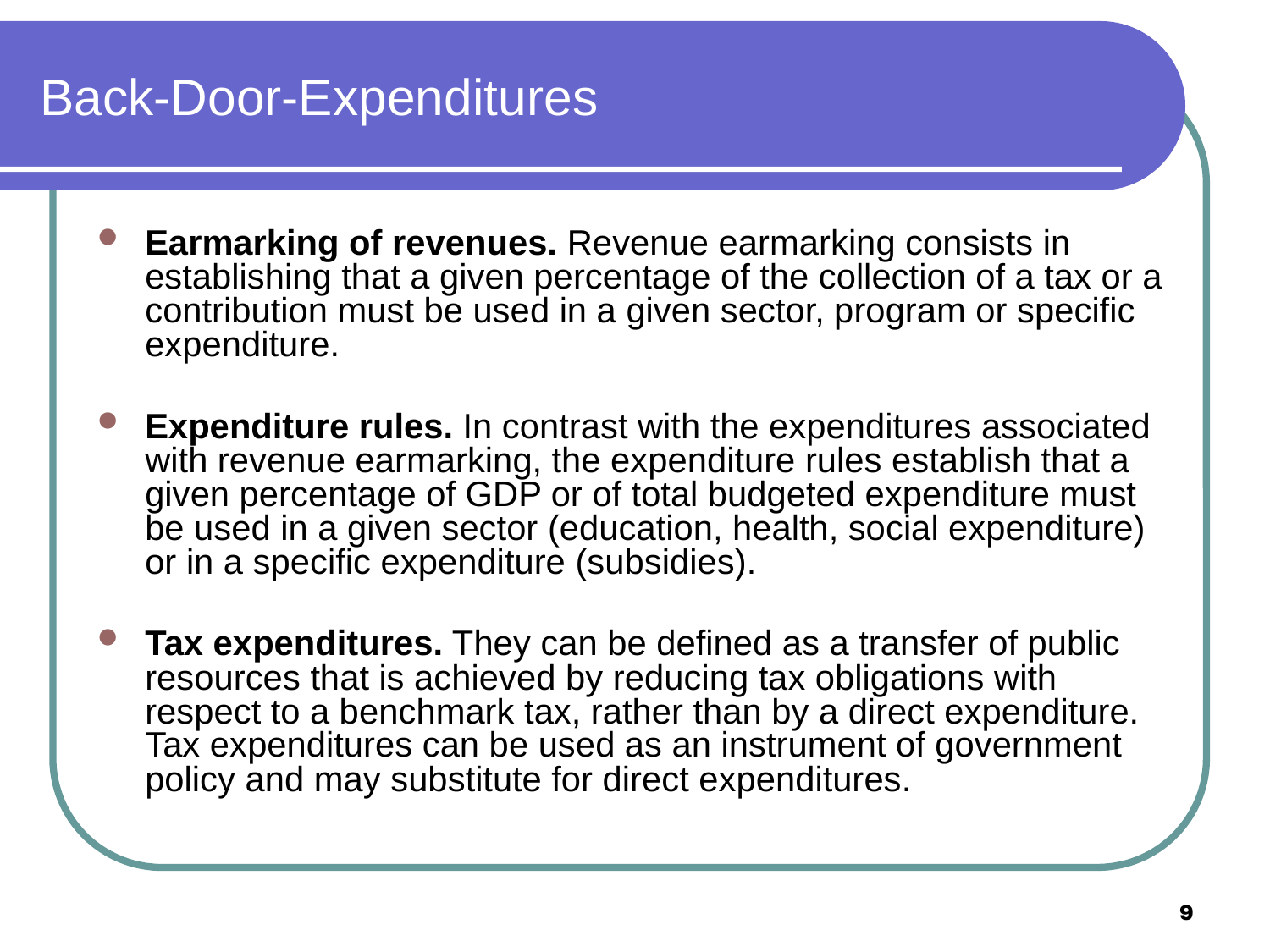

# Back-Door-Expenditures
Earmarking of revenues. Revenue earmarking consists in establishing that a given percentage of the collection of a tax or a contribution must be used in a given sector, program or specific expenditure.

Expenditure rules. In contrast with the expenditures associated with revenue earmarking, the expenditure rules establish that a given percentage of GDP or of total budgeted expenditure must be used in a given sector (education, health, social expenditure) or in a specific expenditure (subsidies).

Tax expenditures. They can be defined as a transfer of public resources that is achieved by reducing tax obligations with respect to a benchmark tax, rather than by a direct expenditure. Tax expenditures can be used as an instrument of government policy and may substitute for direct expenditures.
9